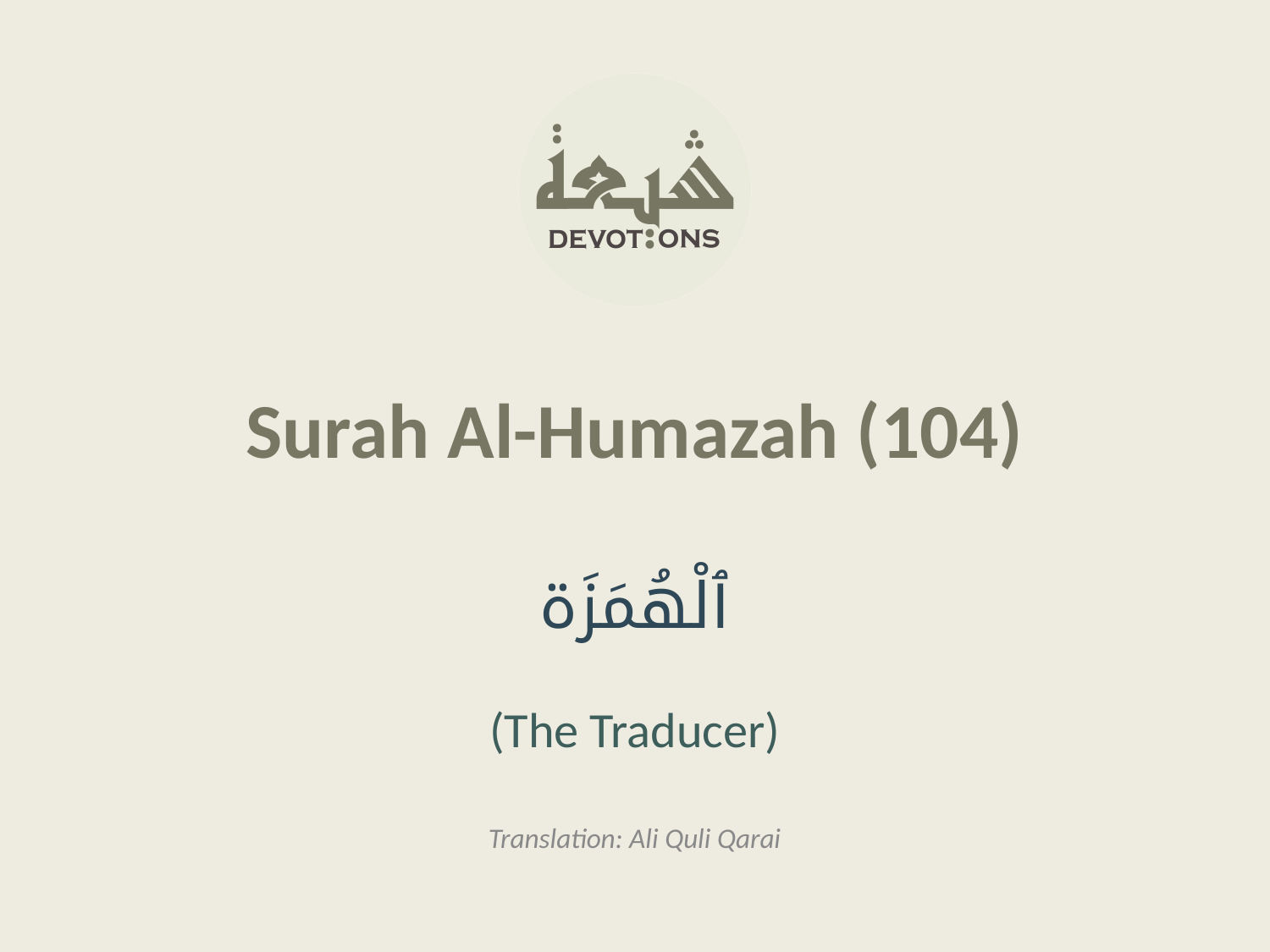

Surah Al-Humazah (104)
ٱلْهُمَزَة
(The Traducer)
Translation: Ali Quli Qarai